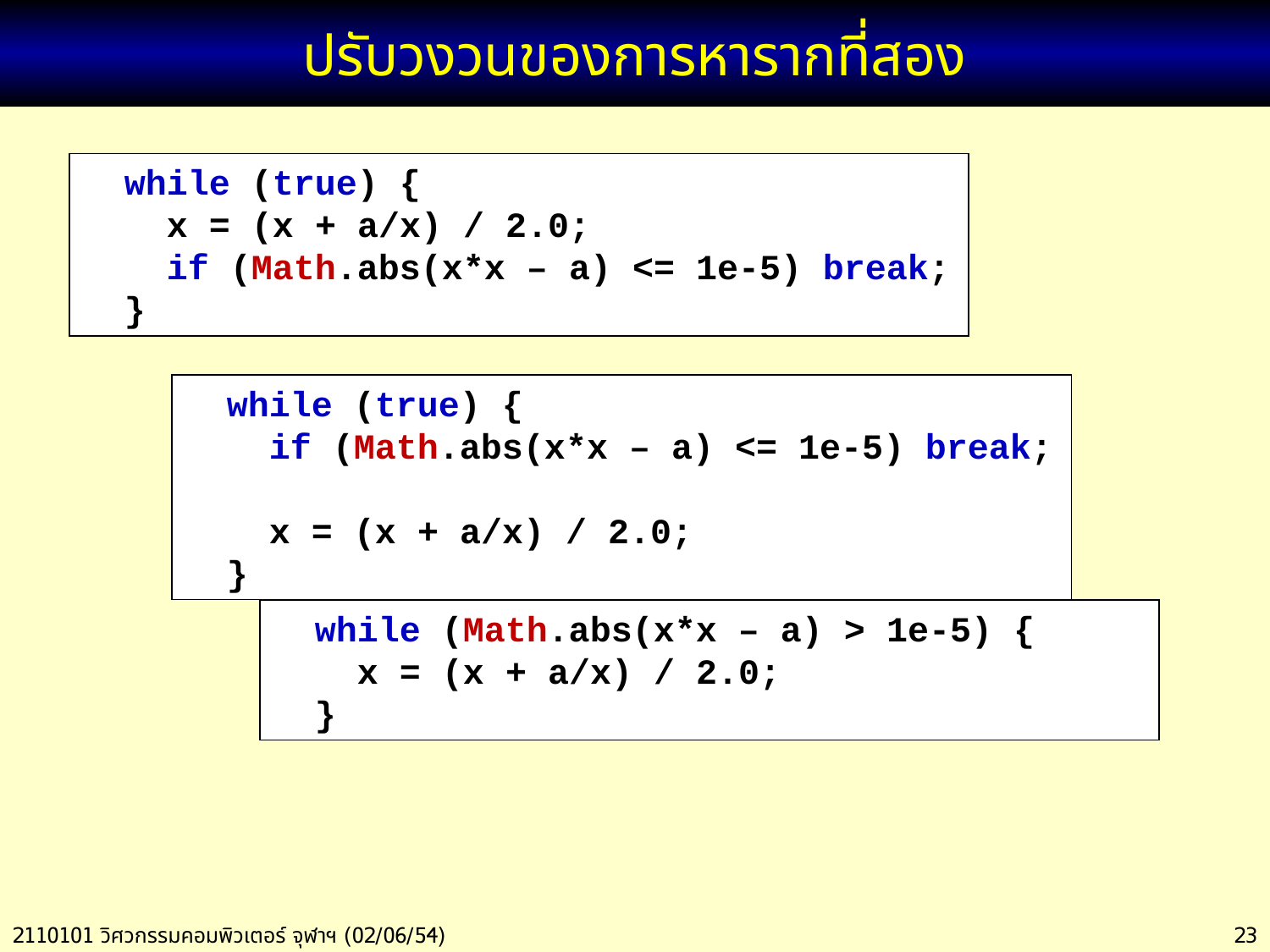

# ปรับวงวนของการหารากที่สอง
  while (true) {
    x = (x + a/x) / 2.0;
    if (Math.abs(x*x – a) <= 1e-5) break;
  }
  while (true) {
    if (Math.abs(x*x – a) <= 1e-5) break;
    x = (x + a/x) / 2.0;
  }
  while (Math.abs(x*x – a) > 1e-5) {
    x = (x + a/x) / 2.0;
  }